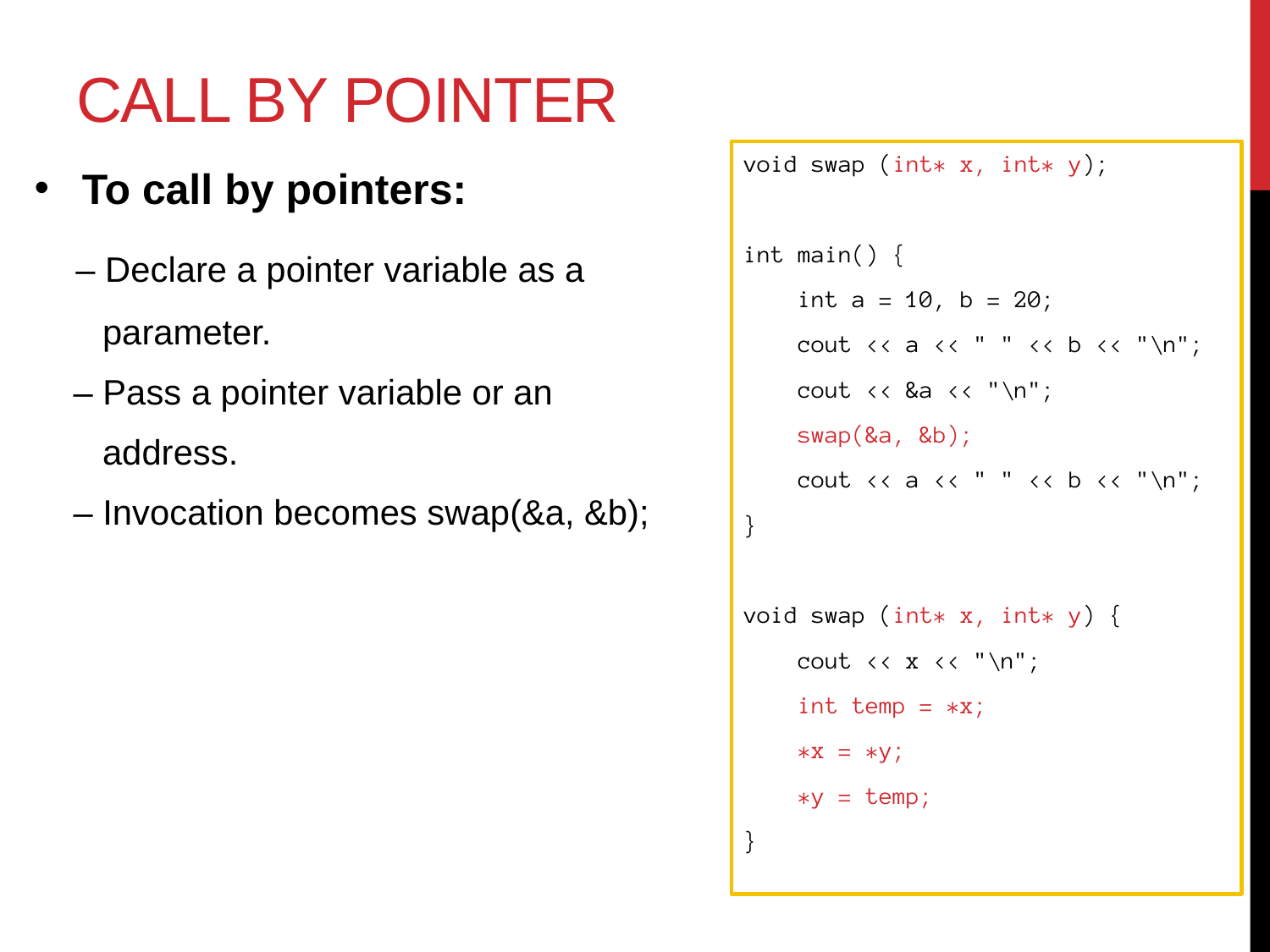

# call by pointer
void swap (int* x, int* y);

int main() {
    int a = 10, b = 20;
    cout << a << " " << b << "\n";
    cout << &a << "\n";
    swap(&a, &b);
    cout << a << " " << b << "\n";
}

void swap (int* x, int* y) {
    cout << x << "\n";
    int temp = *x;
    *x = *y;
    *y = temp;
}
To call by pointers:
   – Declare a pointer variable as a
       parameter.
    – Pass a pointer variable or an
       address.
    – Invocation becomes swap(&a, &b);